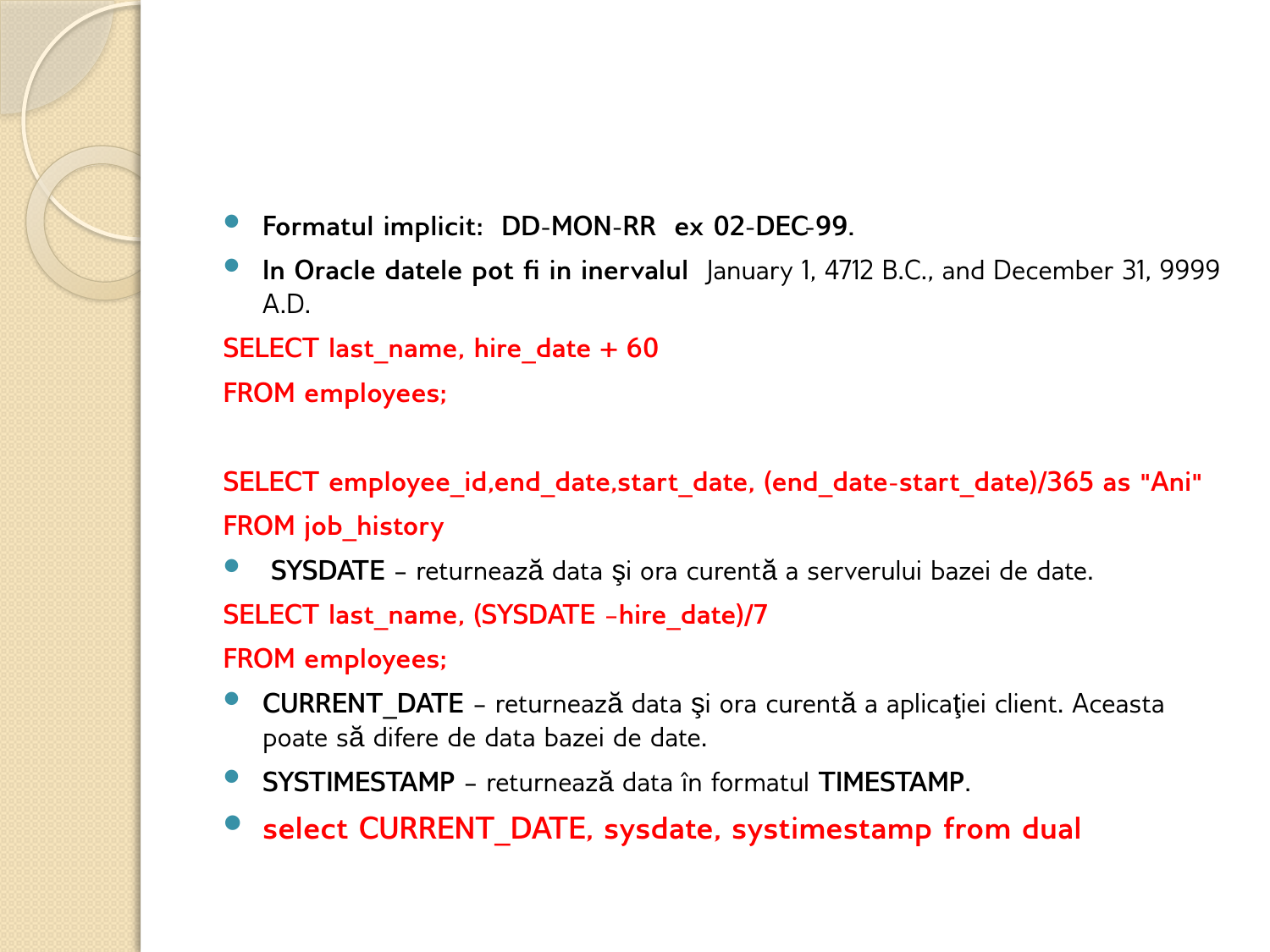

#
Formatul implicit:  DD-MON-RR  ex 02-DEC-99.
In Oracle datele pot fi in inervalul  January 1, 4712 B.C., and December 31, 9999 A.D.
SELECT last_name, hire_date + 60
FROM employees;

SELECT employee_id,end_date,start_date, (end_date-start_date)/365 as "Ani"
FROM job_history
 SYSDATE – returnează data şi ora curentă a serverului bazei de date.
SELECT last_name, (SYSDATE –hire_date)/7
FROM employees;
CURRENT_DATE – returnează data şi ora curentă a aplicaţiei client. Aceasta poate să difere de data bazei de date.
SYSTIMESTAMP – returnează data în formatul TIMESTAMP.
select CURRENT_DATE, sysdate, systimestamp from dual